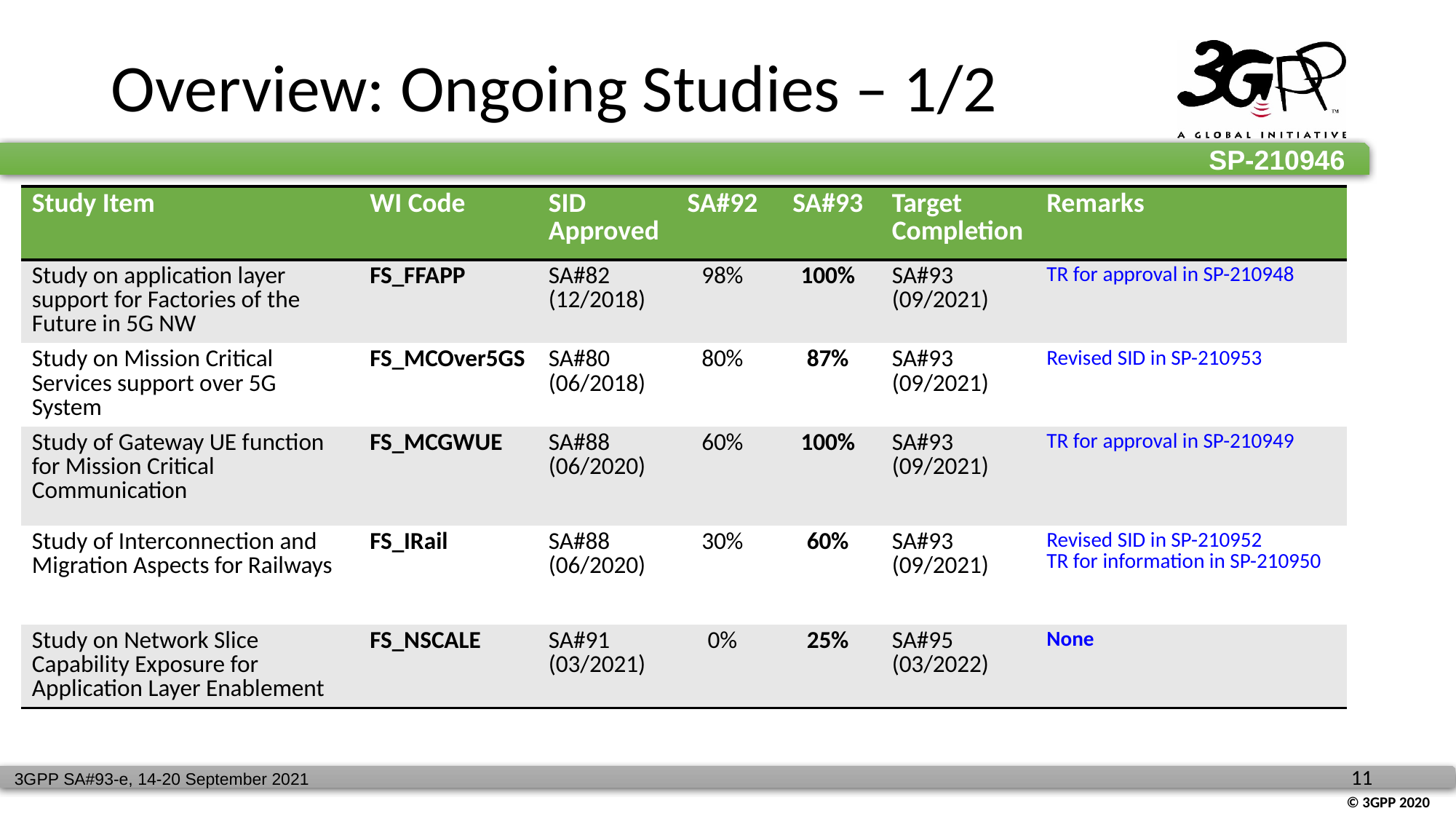

# Overview: Ongoing Studies – 1/2
| Study Item | WI Code | SID Approved | SA#92 | SA#93 | Target Completion | Remarks |
| --- | --- | --- | --- | --- | --- | --- |
| Study on application layer support for Factories of the Future in 5G NW | FS\_FFAPP | SA#82 (12/2018) | 98% | 100% | SA#93 (09/2021) | TR for approval in SP-210948 |
| Study on Mission Critical Services support over 5G System | FS\_MCOver5GS | SA#80 (06/2018) | 80% | 87% | SA#93 (09/2021) | Revised SID in SP-210953 |
| Study of Gateway UE function for Mission Critical Communication | FS\_MCGWUE | SA#88 (06/2020) | 60% | 100% | SA#93 (09/2021) | TR for approval in SP-210949 |
| Study of Interconnection and Migration Aspects for Railways | FS\_IRail | SA#88 (06/2020) | 30% | 60% | SA#93 (09/2021) | Revised SID in SP-210952 TR for information in SP-210950 |
| Study on Network Slice Capability Exposure for Application Layer Enablement | FS\_NSCALE | SA#91 (03/2021) | 0% | 25% | SA#95 (03/2022) | None |